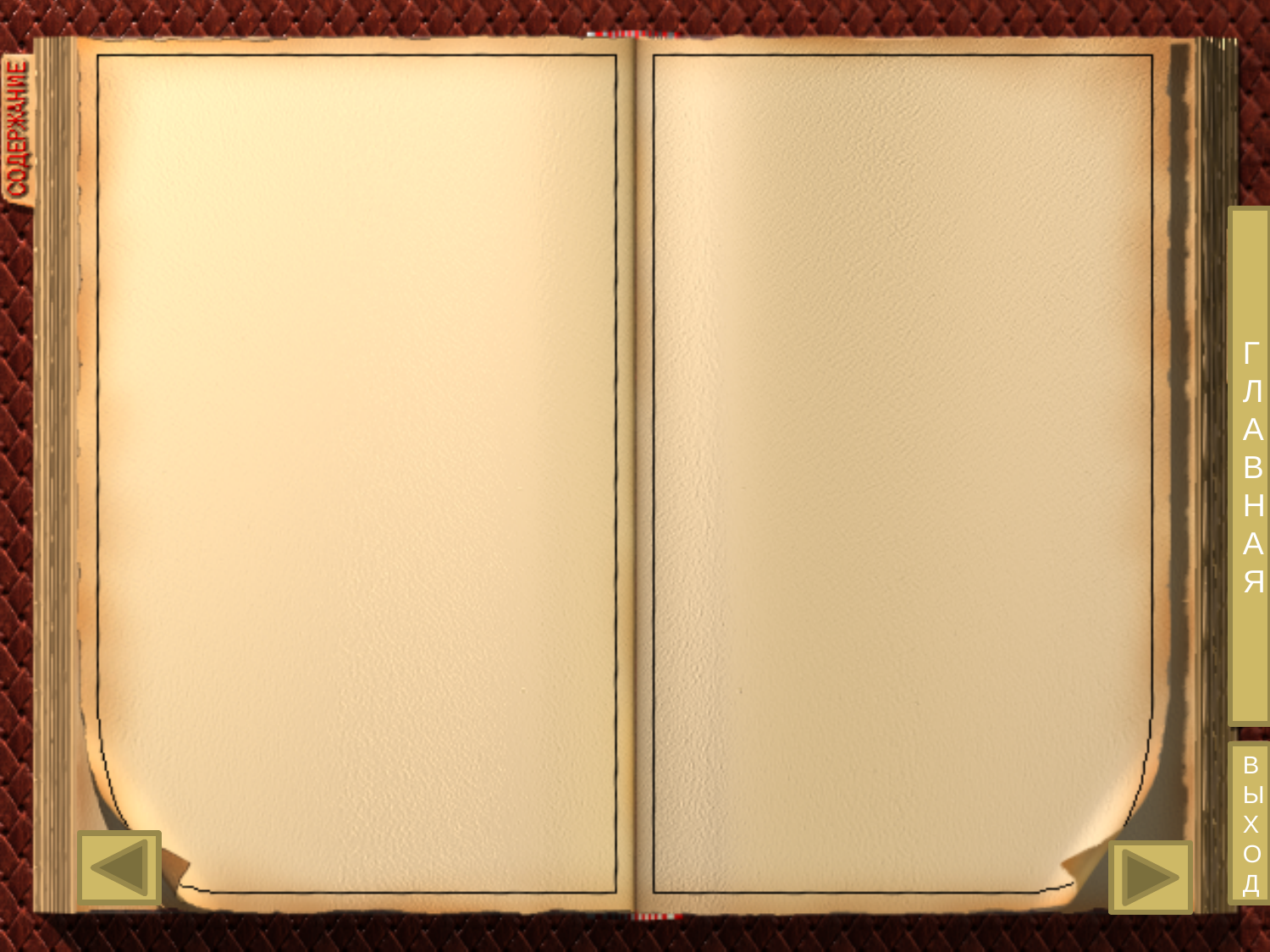

#
ГЛАВНАЯ

В
Ы
Х
О
Д